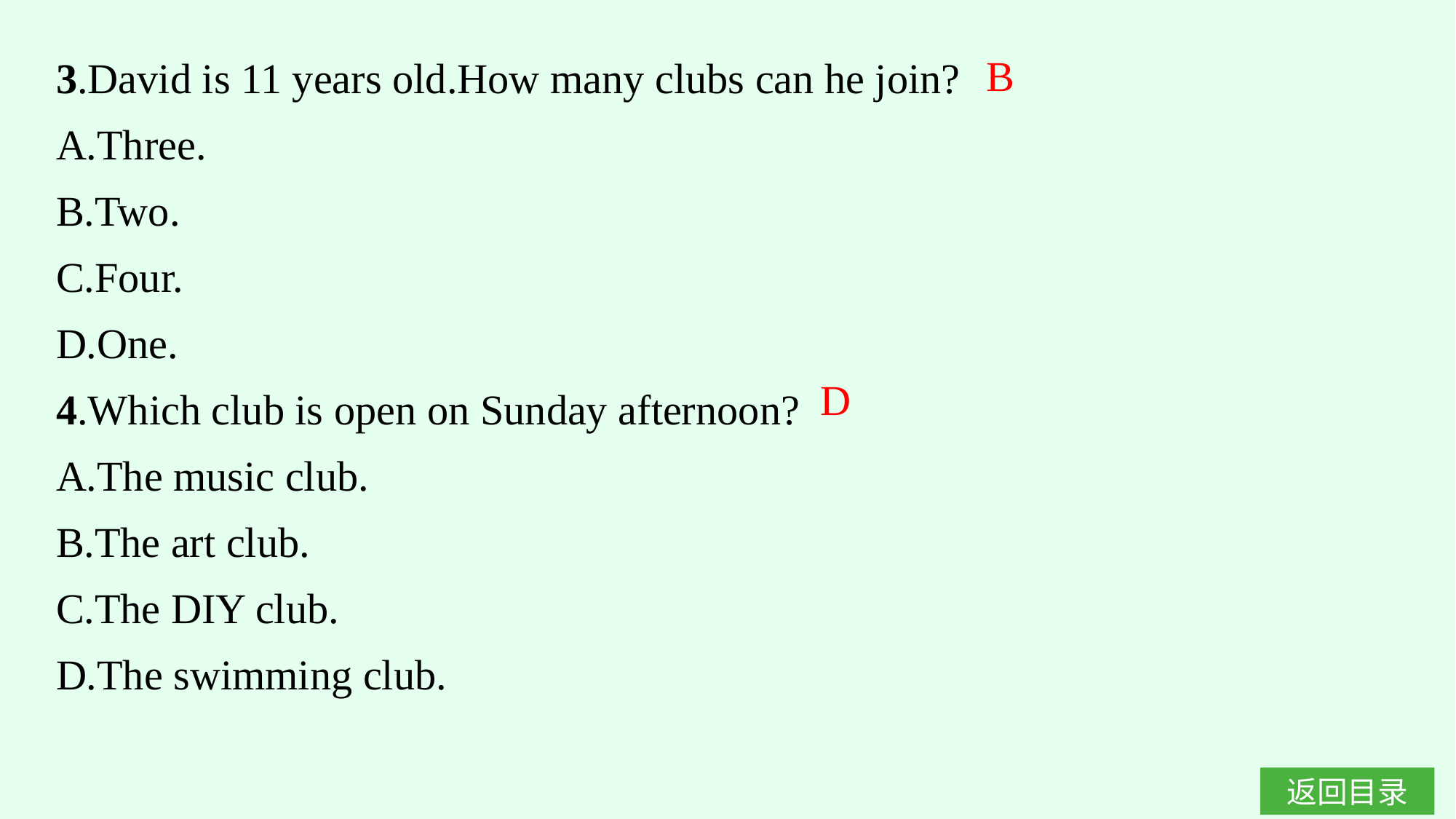

3.David is 11 years old.How many clubs can he join?
A.Three.
B.Two.
C.Four.
D.One.
4.Which club is open on Sunday afternoon?
A.The music club.
B.The art club.
C.The DIY club.
D.The swimming club.
B
D